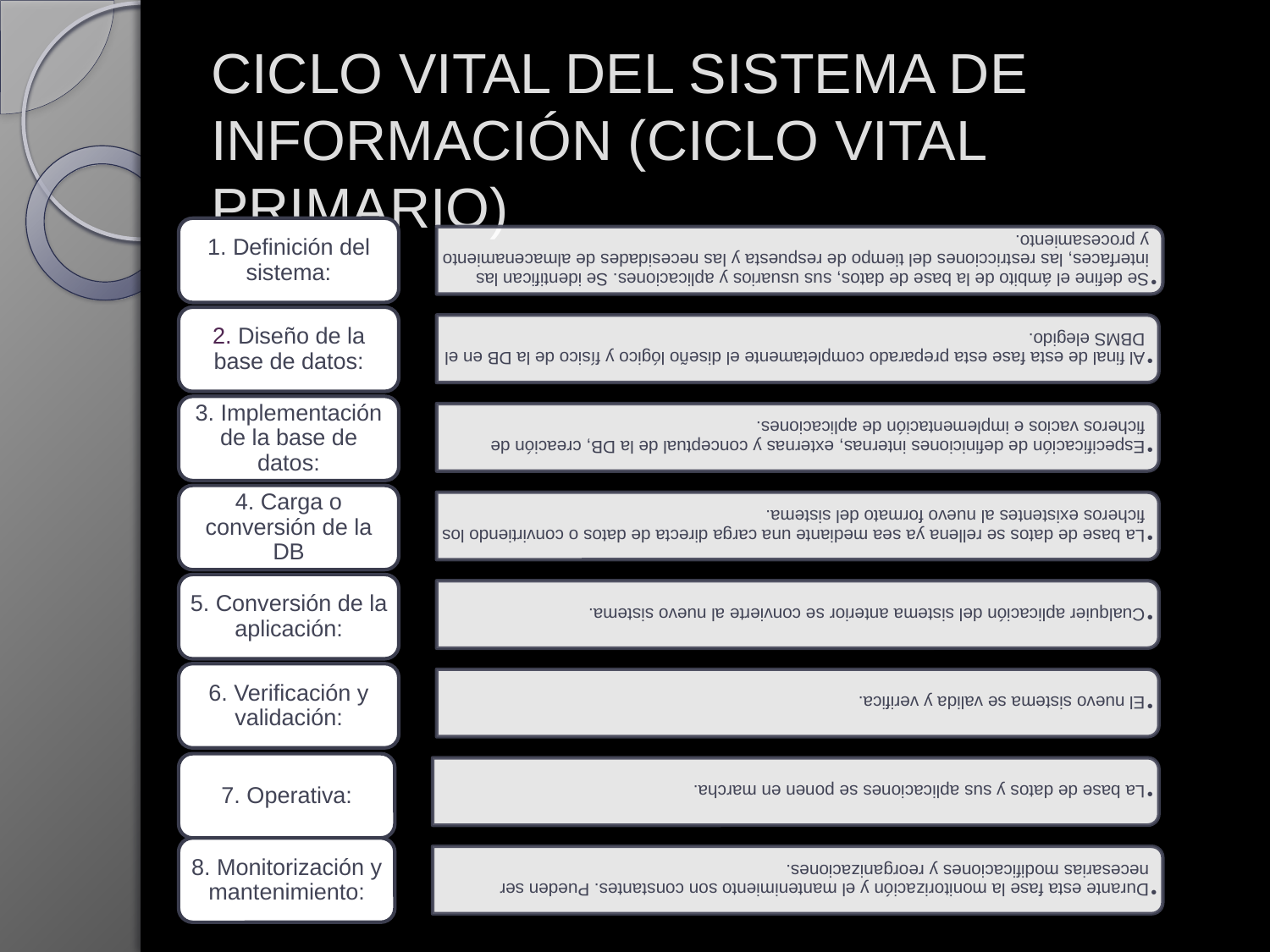

# CICLO VITAL DEL SISTEMA DE INFORMACIÓN (CICLO VITAL PRIMARIO)
Se define el ámbito de la base de datos, sus usuarios y aplicaciones. Se identifican las interfaces, las restricciones del tiempo de respuesta y las necesidades de almacenamiento y procesamiento.
1. Definición del sistema:
Al final de esta fase esta preparado completamente el diseño lógico y físico de la DB en el DBMS elegido.
2. Diseño de la base de datos:
Especificación de definiciones internas, externas y conceptual de la DB, creación de ficheros vacios e implementación de aplicaciones.
3. Implementación de la base de datos:
La base de datos se rellena ya sea mediante una carga directa de datos o convirtiendo los ficheros existentes al nuevo formato del sistema.
4. Carga o conversión de la DB
Cualquier aplicación del sistema anterior se convierte al nuevo sistema.
5. Conversión de la aplicación:
El nuevo sistema se valida y verifica.
6. Verificación y validación:
La base de datos y sus aplicaciones se ponen en marcha.
7. Operativa:
Durante esta fase la monitorización y el mantenimiento son constantes. Pueden ser necesarias modificaciones y reorganizaciones.
8. Monitorización y mantenimiento: